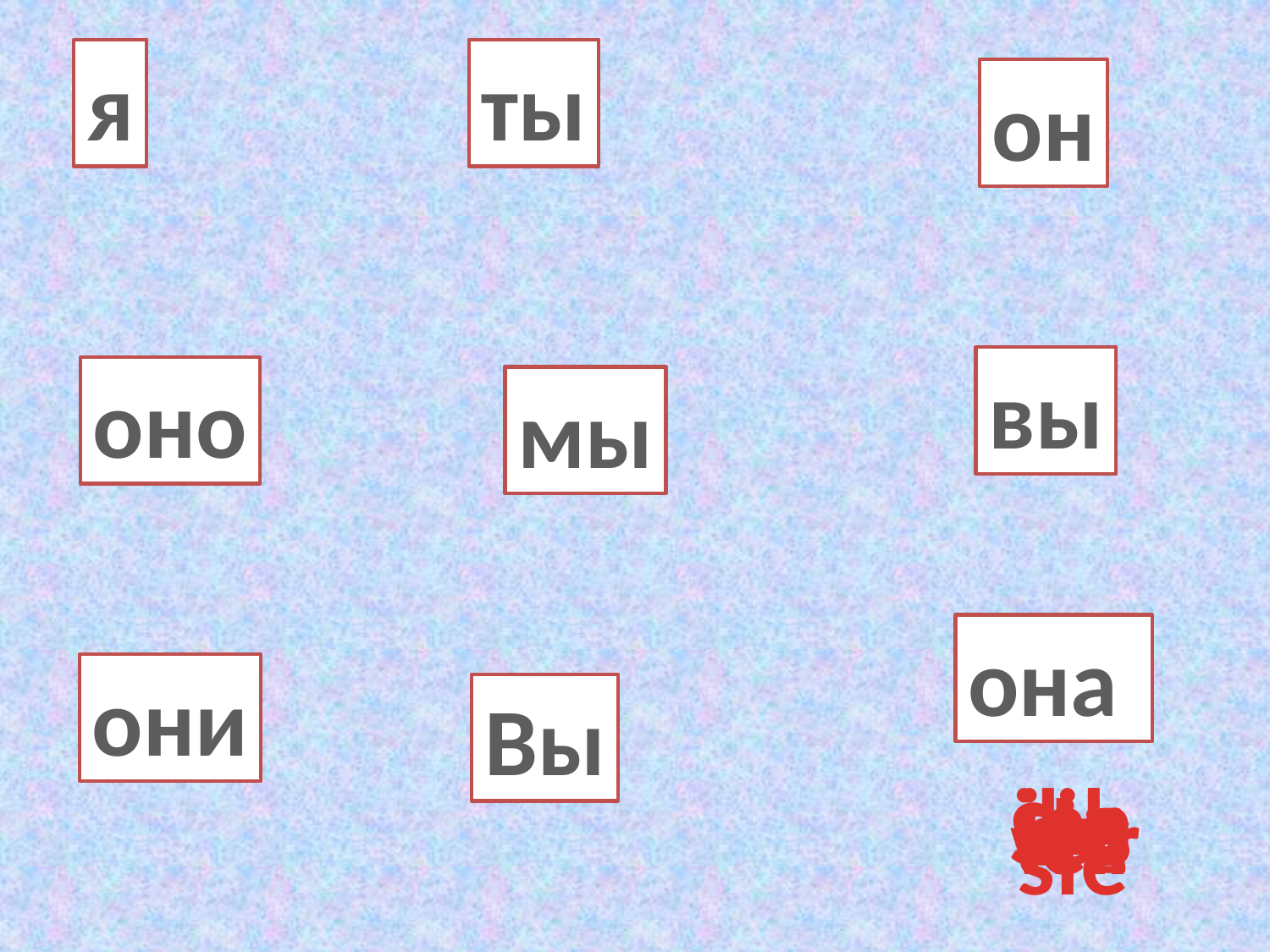

я
ты
он
вы
оно
мы
она
они
Вы
ich
ihr
sie
Sie
du
es
wir
er
sie